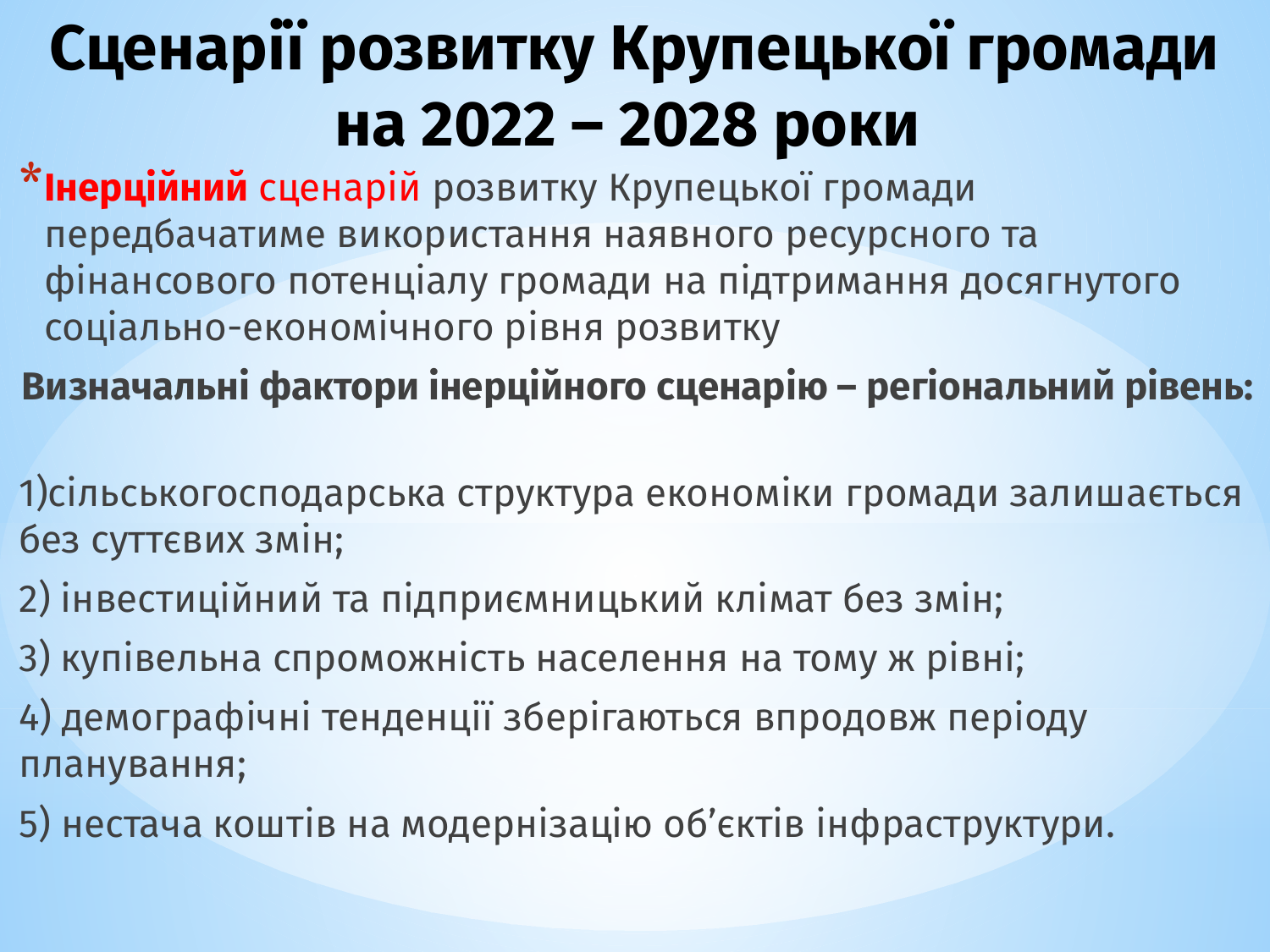

# Сценарії розвитку Крупецької громади на 2022 – 2028 роки
Інерційний сценарій розвитку Крупецької громади передбачатиме використання наявного ресурсного та фінансового потенціалу громади на підтримання досягнутого соціально-економічного рівня розвитку
Визначальні фактори інерційного сценарію – регіональний рівень:
1)сільськогосподарська структура економіки громади залишається без суттєвих змін;
2) інвестиційний та підприємницький клімат без змін;
3) купівельна спроможність населення на тому ж рівні;
4) демографічні тенденції зберігаються впродовж періоду планування;
5) нестача коштів на модернізацію об’єктів інфраструктури.